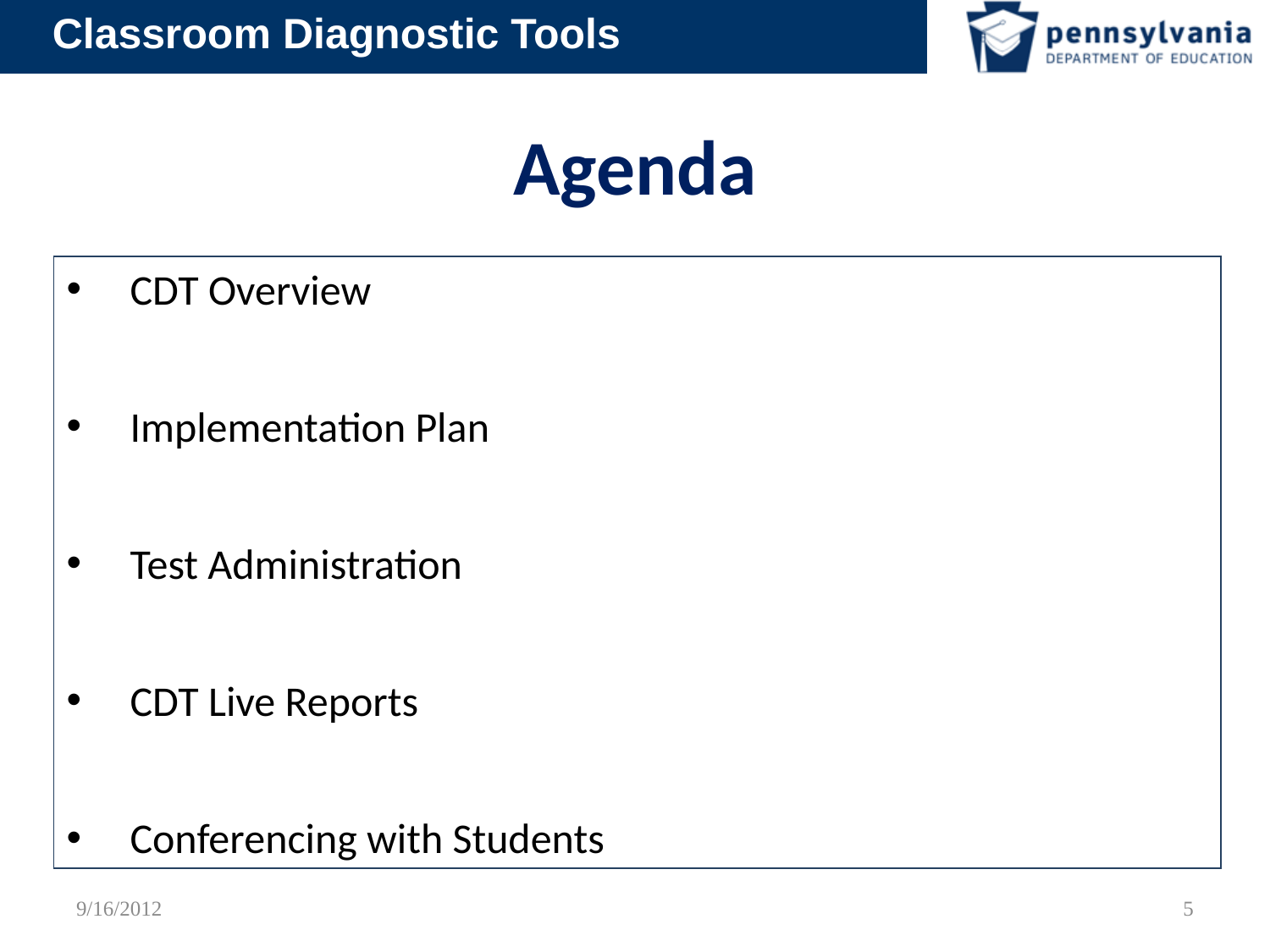

# Agenda
CDT Overview

Implementation Plan

Test Administration

CDT Live Reports

Conferencing with Students
9/16/2012
5